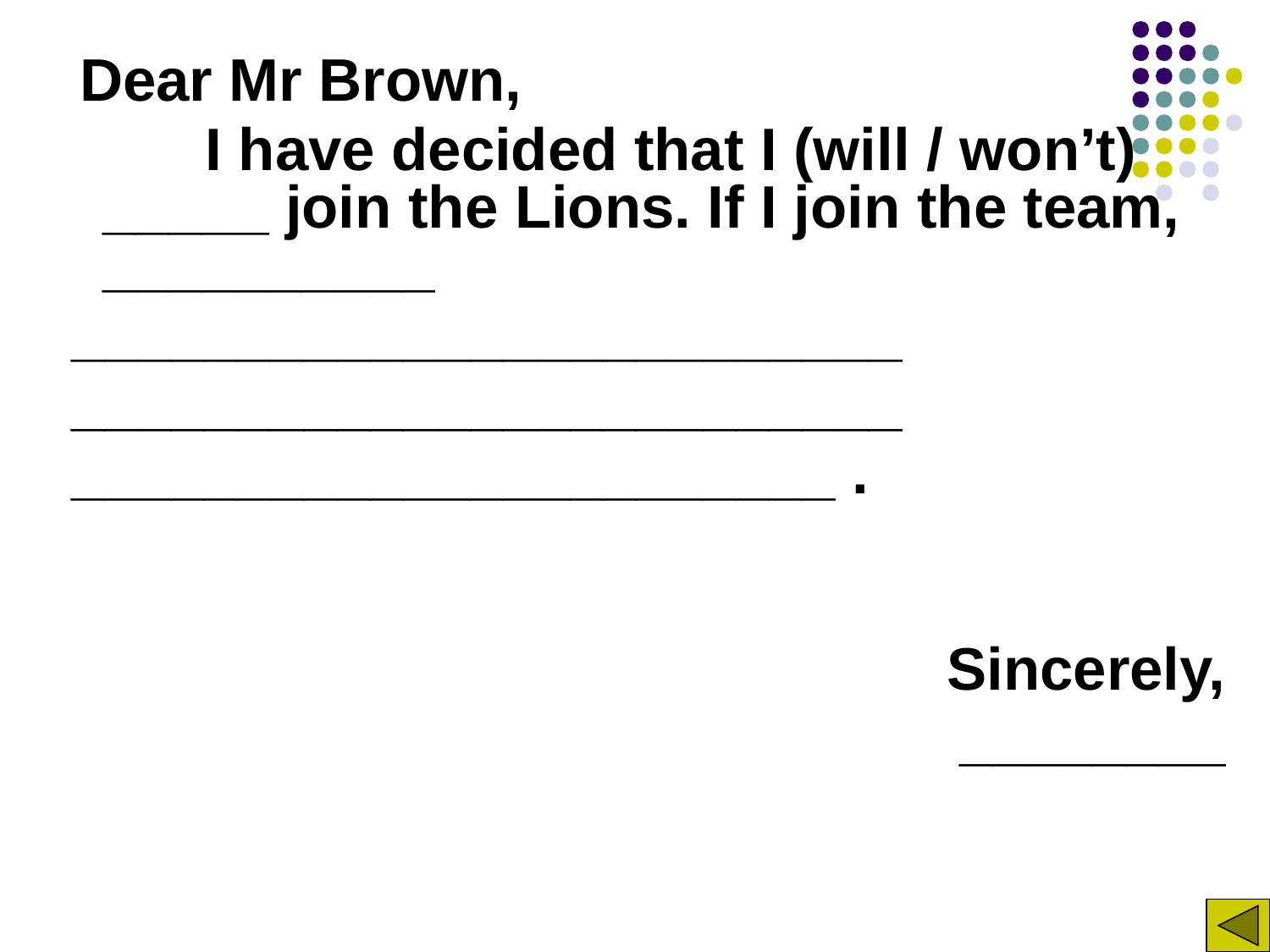

Dear Mr Brown,
         I have decided that I (will / won’t) _____ join the Lions. If I join the team, __________
 _________________________
 _________________________
 _______________________ .

                                                                      Sincerely,
________